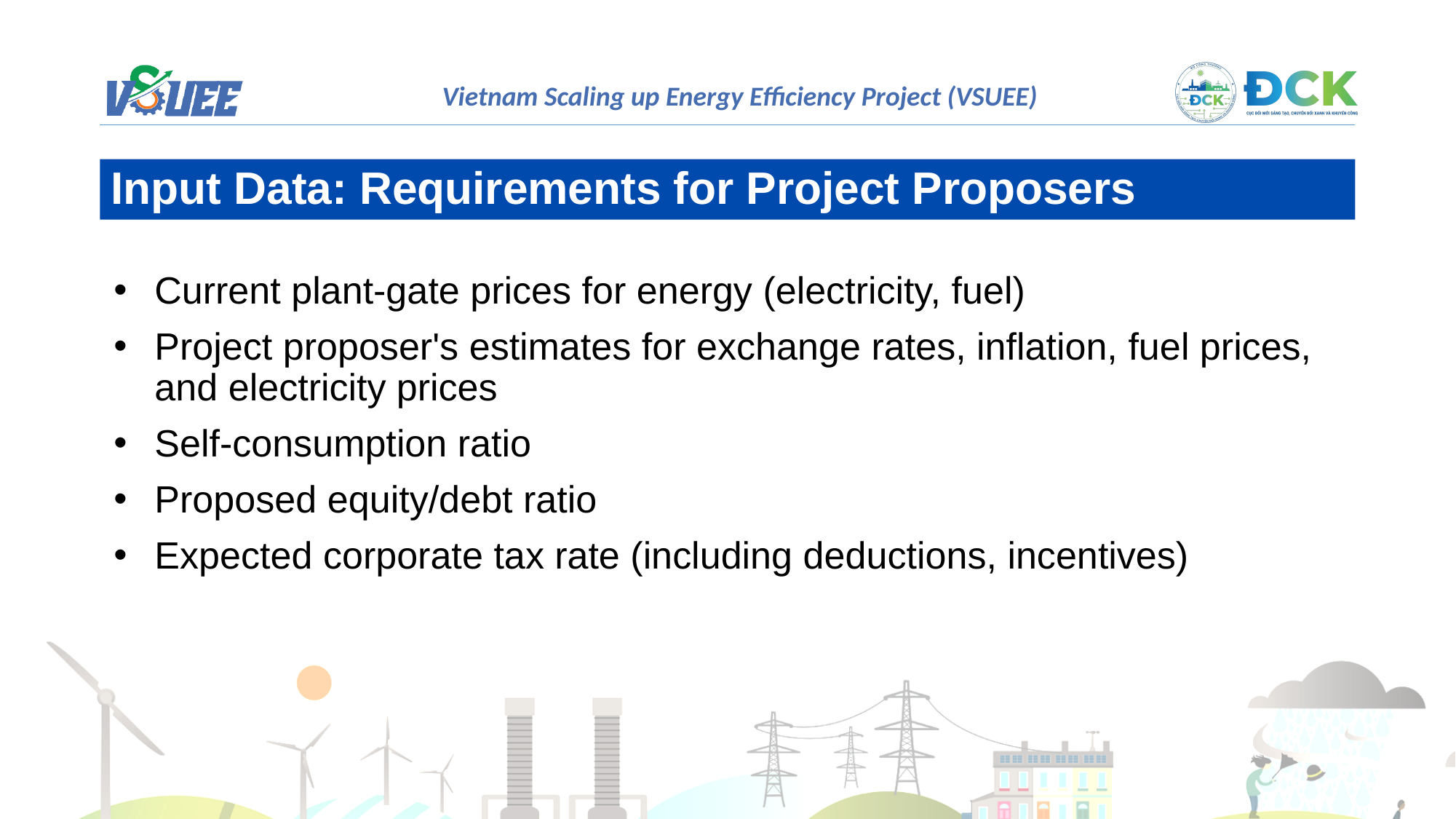

Input Data: Requirements for Project Proposers
Current plant-gate prices for energy (electricity, fuel)
Project proposer's estimates for exchange rates, inflation, fuel prices, and electricity prices
Self-consumption ratio
Proposed equity/debt ratio
Expected corporate tax rate (including deductions, incentives)

Page 46